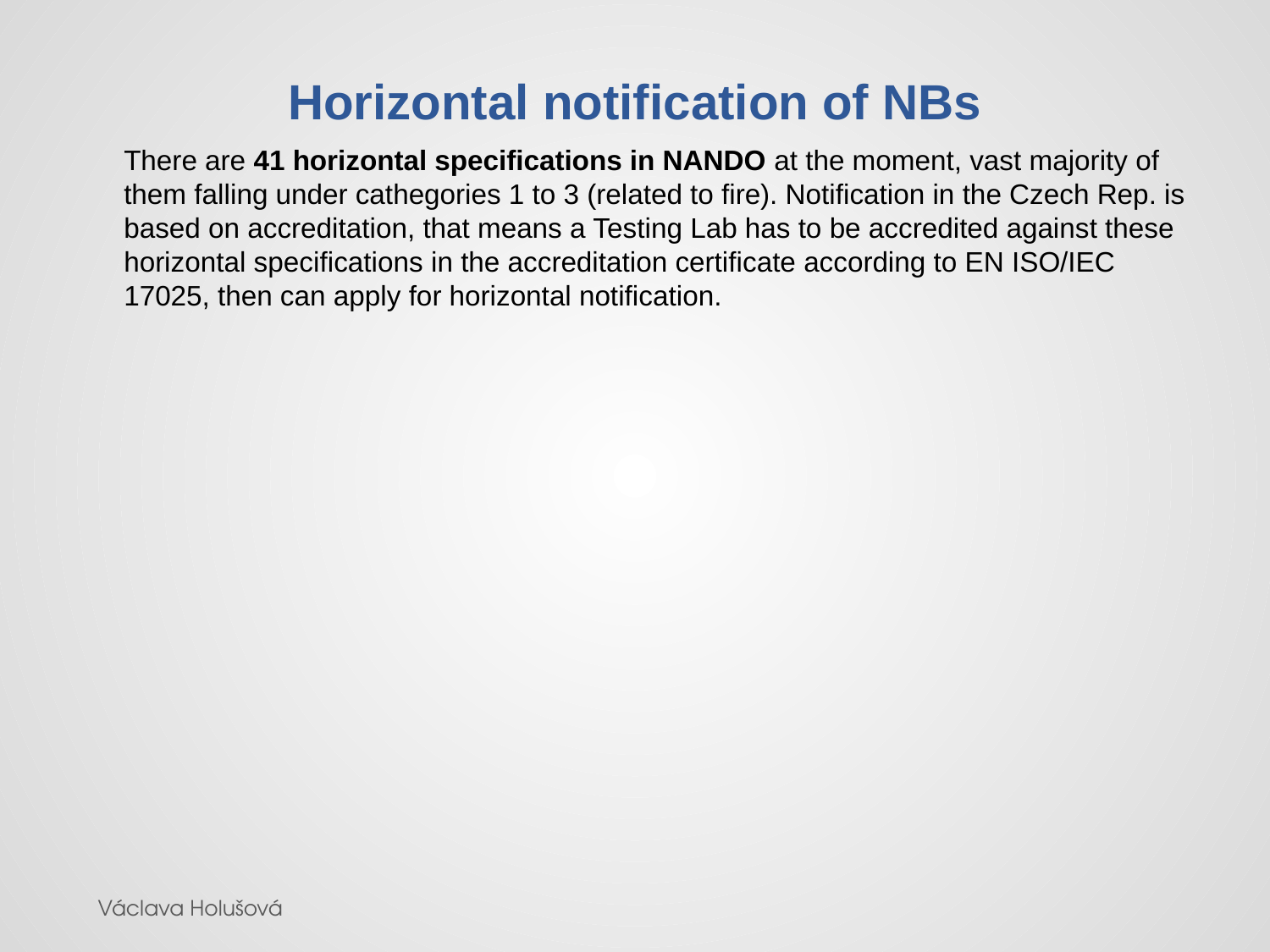

# Horizontal notification of NBs
	There are 41 horizontal specifications in NANDO at the moment, vast majority of them falling under cathegories 1 to 3 (related to fire). Notification in the Czech Rep. is based on accreditation, that means a Testing Lab has to be accredited against these horizontal specifications in the accreditation certificate according to EN ISO/IEC 17025, then can apply for horizontal notification.
Václava Holušová